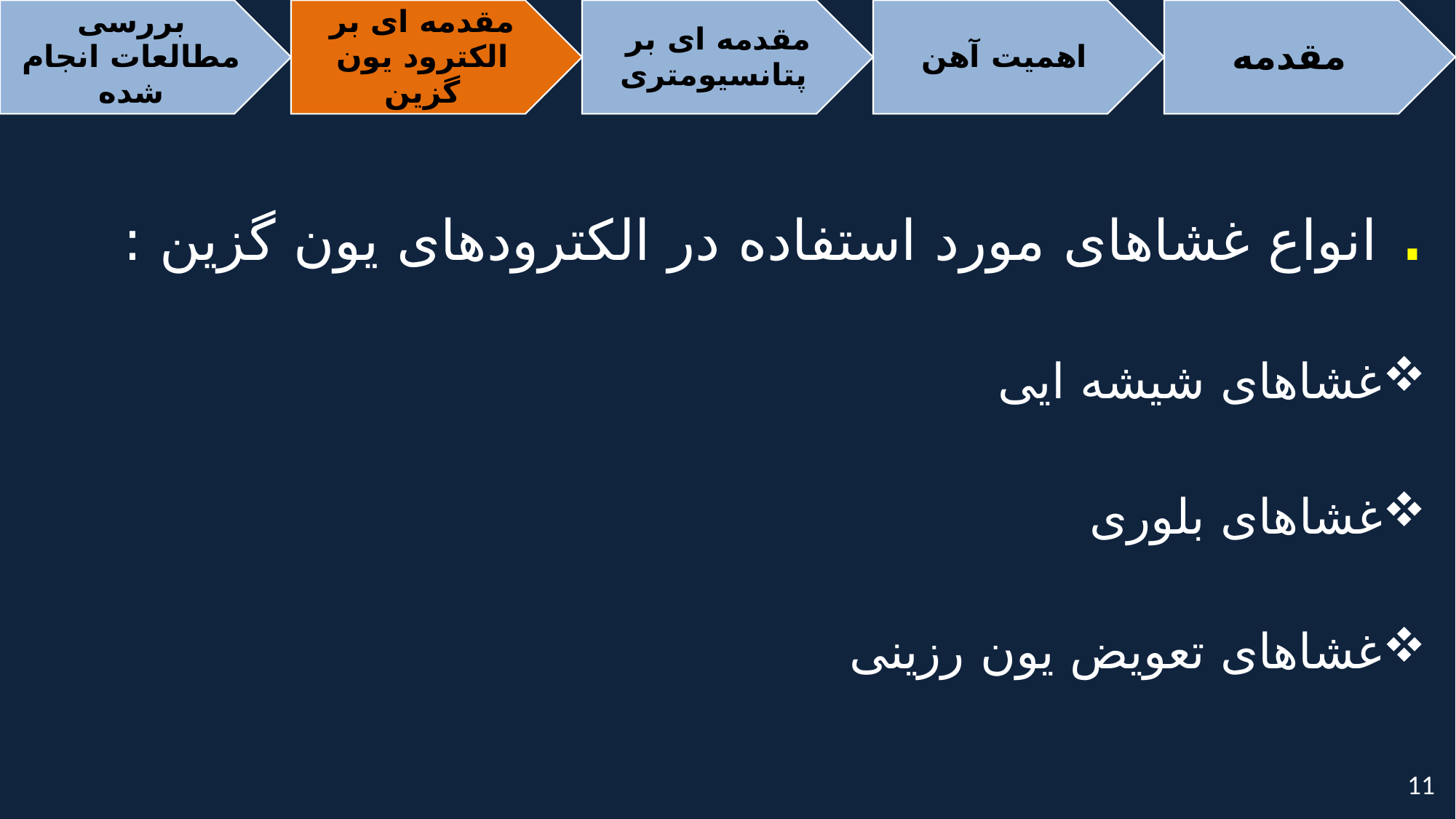

مقدمه
اهمیت آهن
مقدمه ای بر الکترود یون گزین
بررسی مطالعات انجام شده
مقدمه ای بر  پتانسیومتری
# . انواع غشاهای مورد استفاده در الکترودهای یون گزین :
غشاهای شیشه ایی

غشاهای بلوری

غشاهای تعویض یون رزینی
11